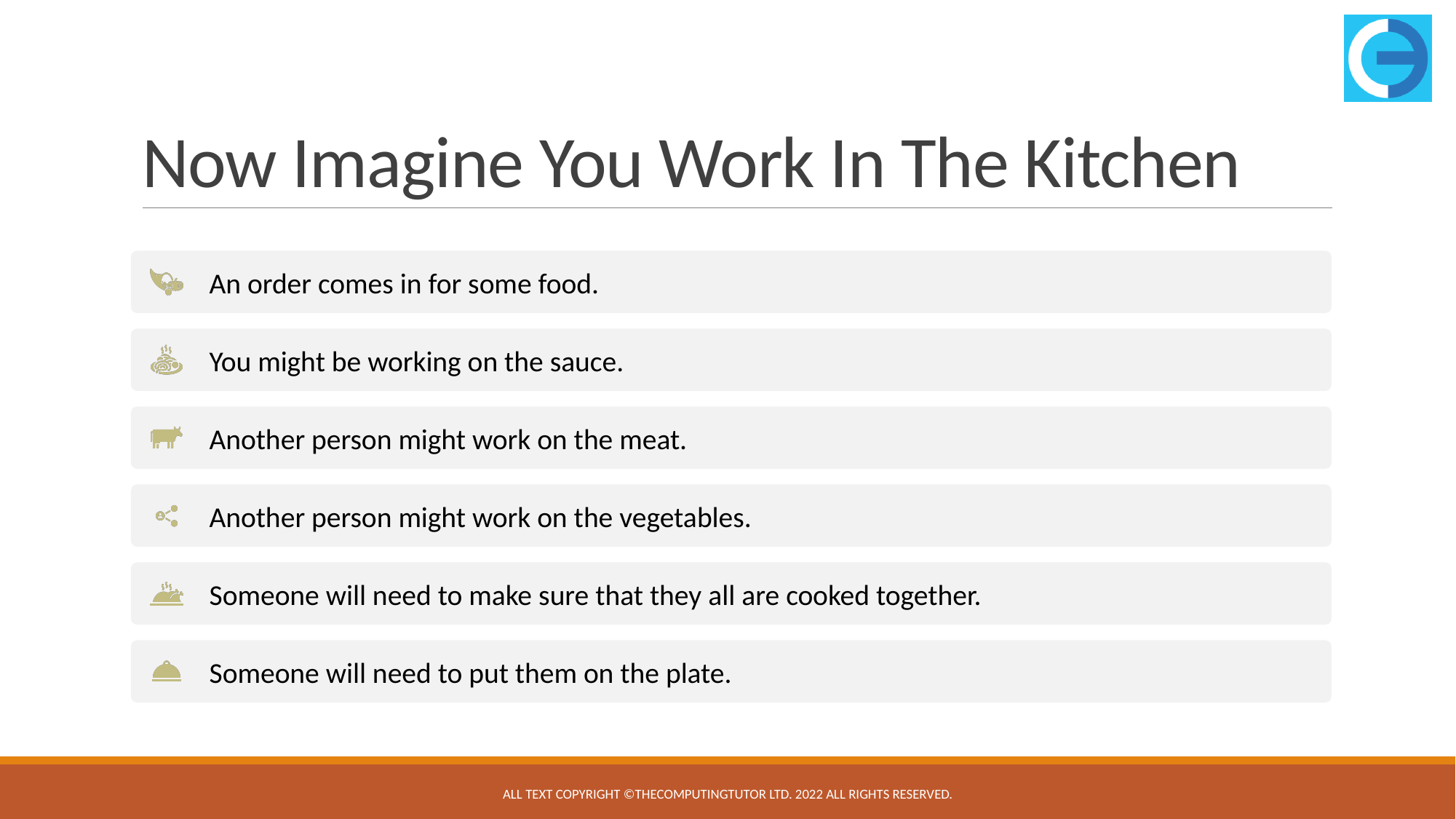

# Now Imagine You Work In The Kitchen
An order comes in for some food.
You might be working on the sauce.
Another person might work on the meat.
Another person might work on the vegetables.
Someone will need to make sure that they all are cooked together.
Someone will need to put them on the plate.
All text copyright ©TheComputingTutor Ltd. 2022 All rights Reserved.